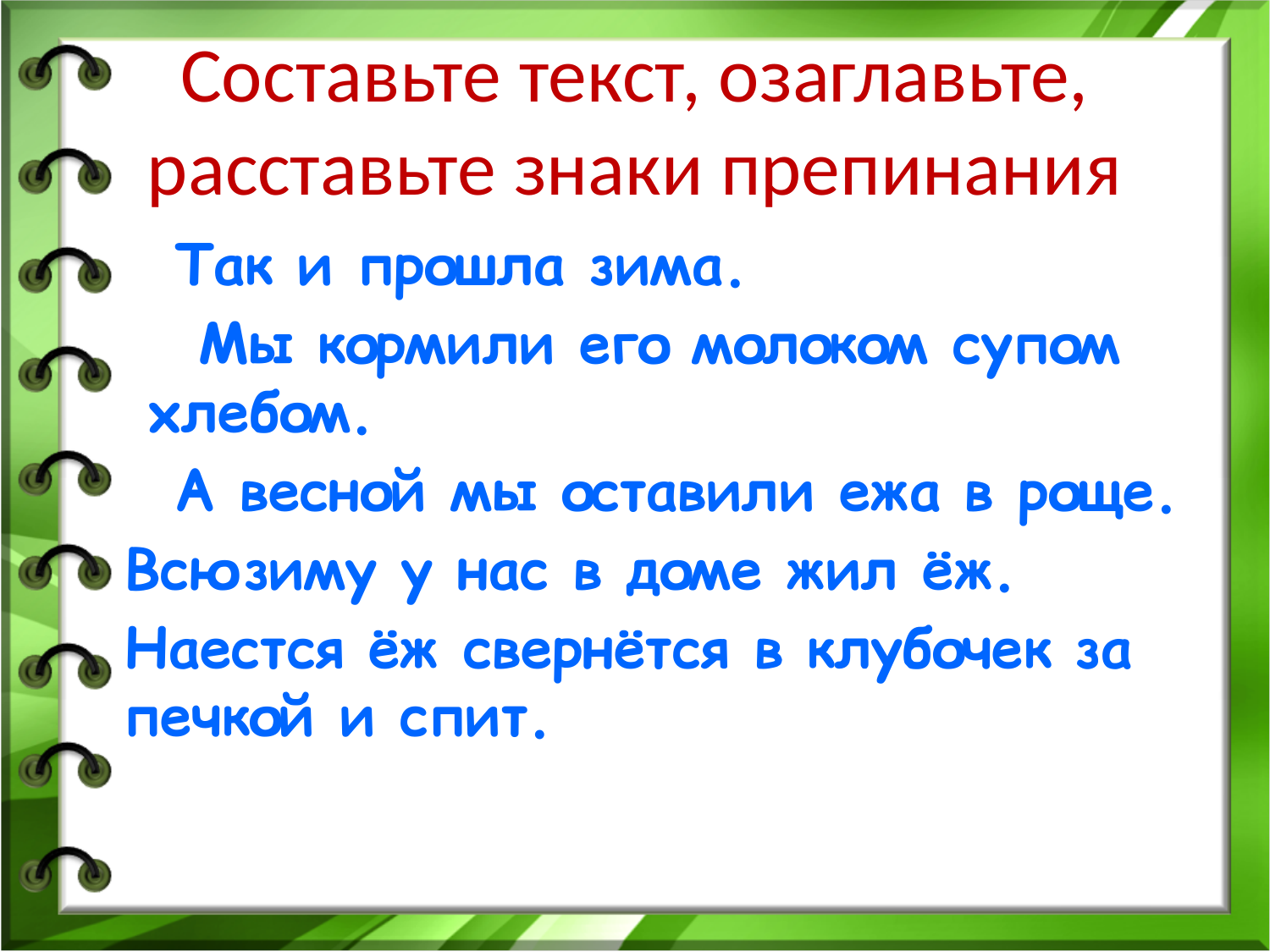

# Составьте текст, озаглавьте, расставьте знаки препинания
    Так и прошла зима.
     Мы кормили его молоком супом    хлебом.
    А весной мы оставили ежа в роще.
  Всю зиму у нас в доме жил ёж.
  Наестся ёж свернётся в клубочек за печкой и спит.